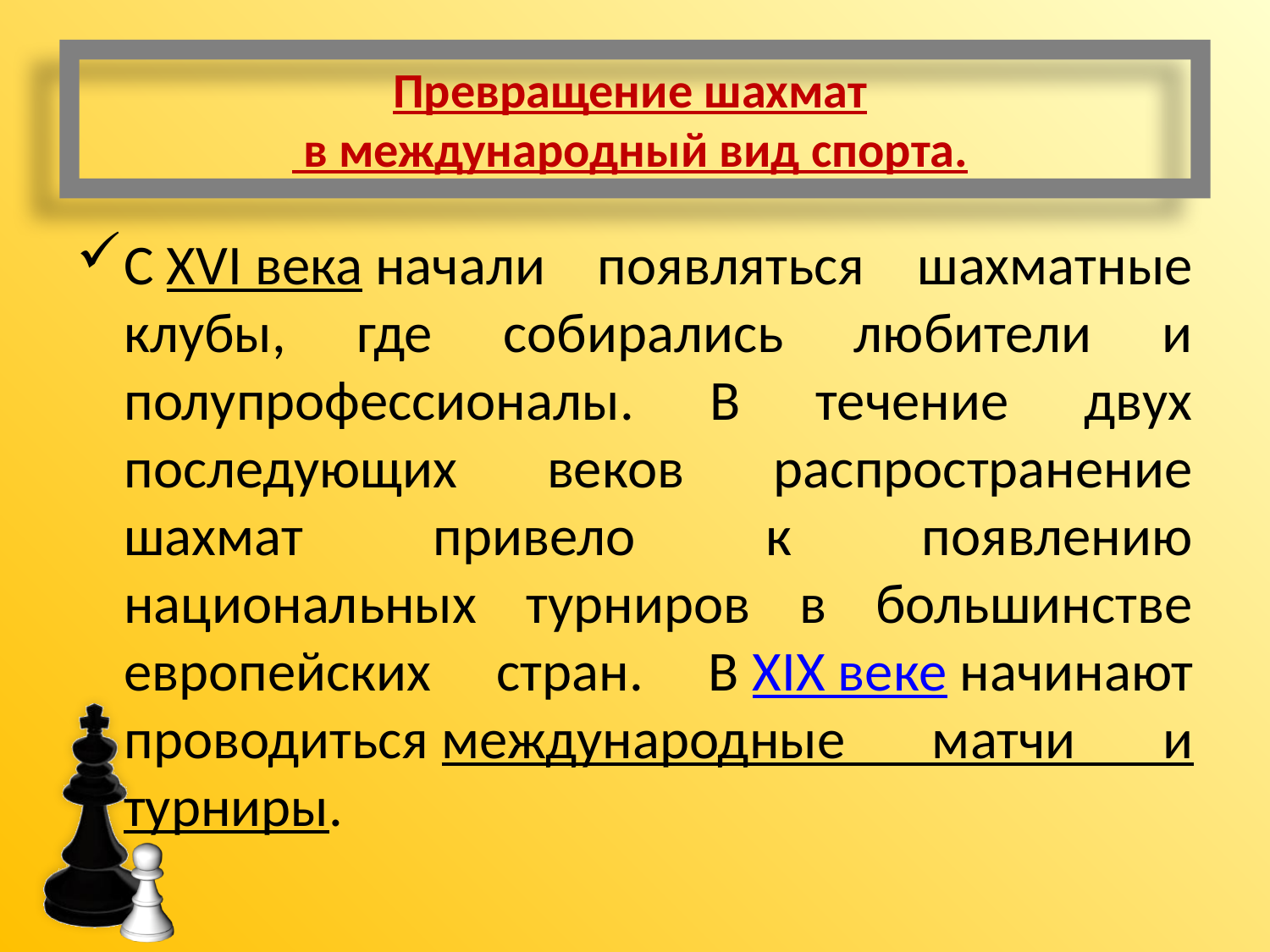

# Превращение шахмат в международный вид спорта.
С XVI века начали появляться шахматные клубы, где собирались любители и полупрофессионалы. В течение двух последующих веков распространение шахмат привело к появлению национальных турниров в большинстве европейских стран. В XIX веке начинают проводиться международные матчи и турниры.